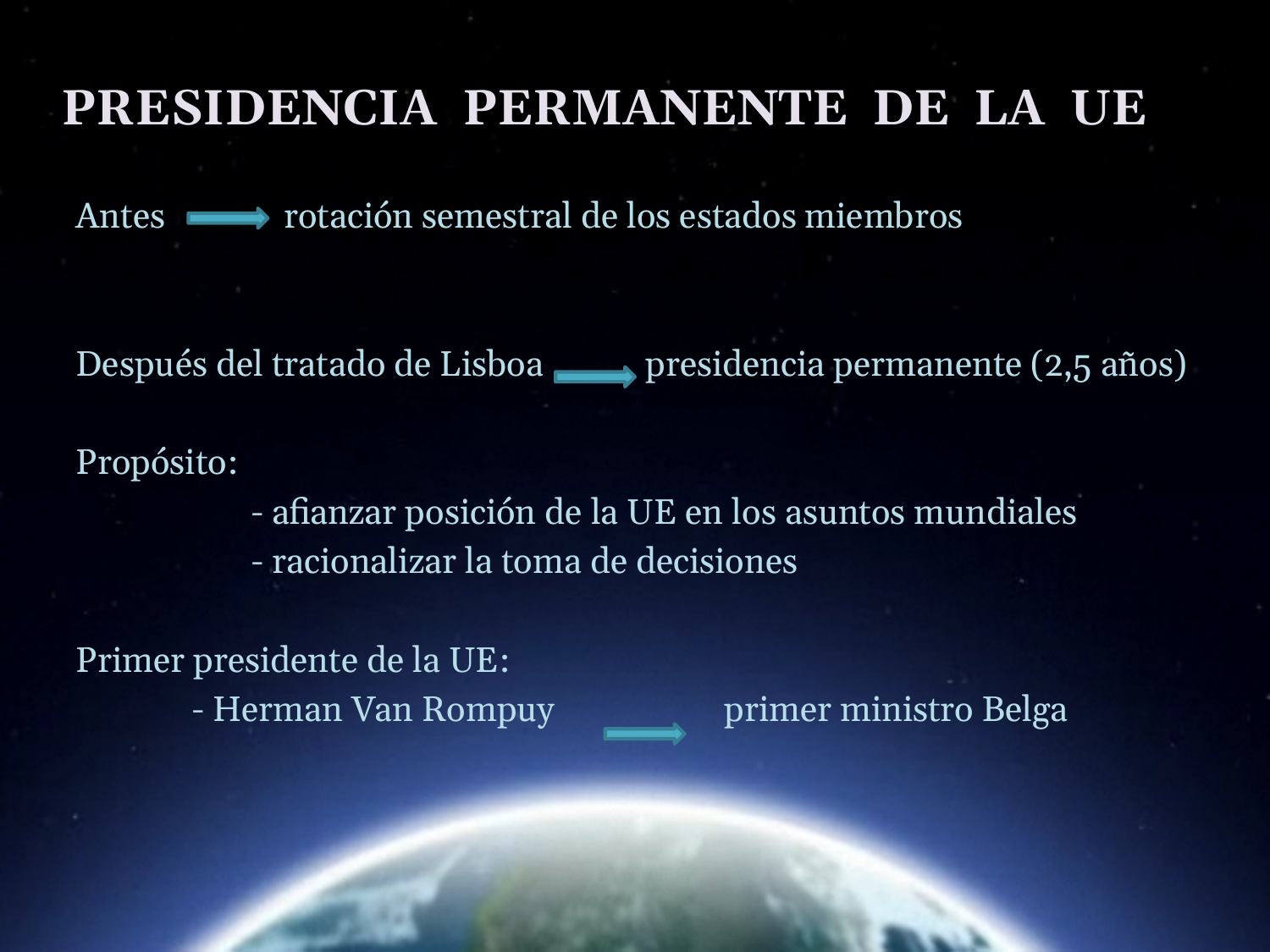

PRESIDENCIA  PERMANENTE  DE  LA  UE

Antes              rotación semestral de los estados miembros

Después del tratado de Lisboa            presidencia permanente (2,5 años)

Propósito:
		- afianzar posición de la UE en los asuntos mundiales
		- racionalizar la toma de decisiones

Primer presidente de la UE:
  	        - Herman Van Rompuy                    primer ministro Belga